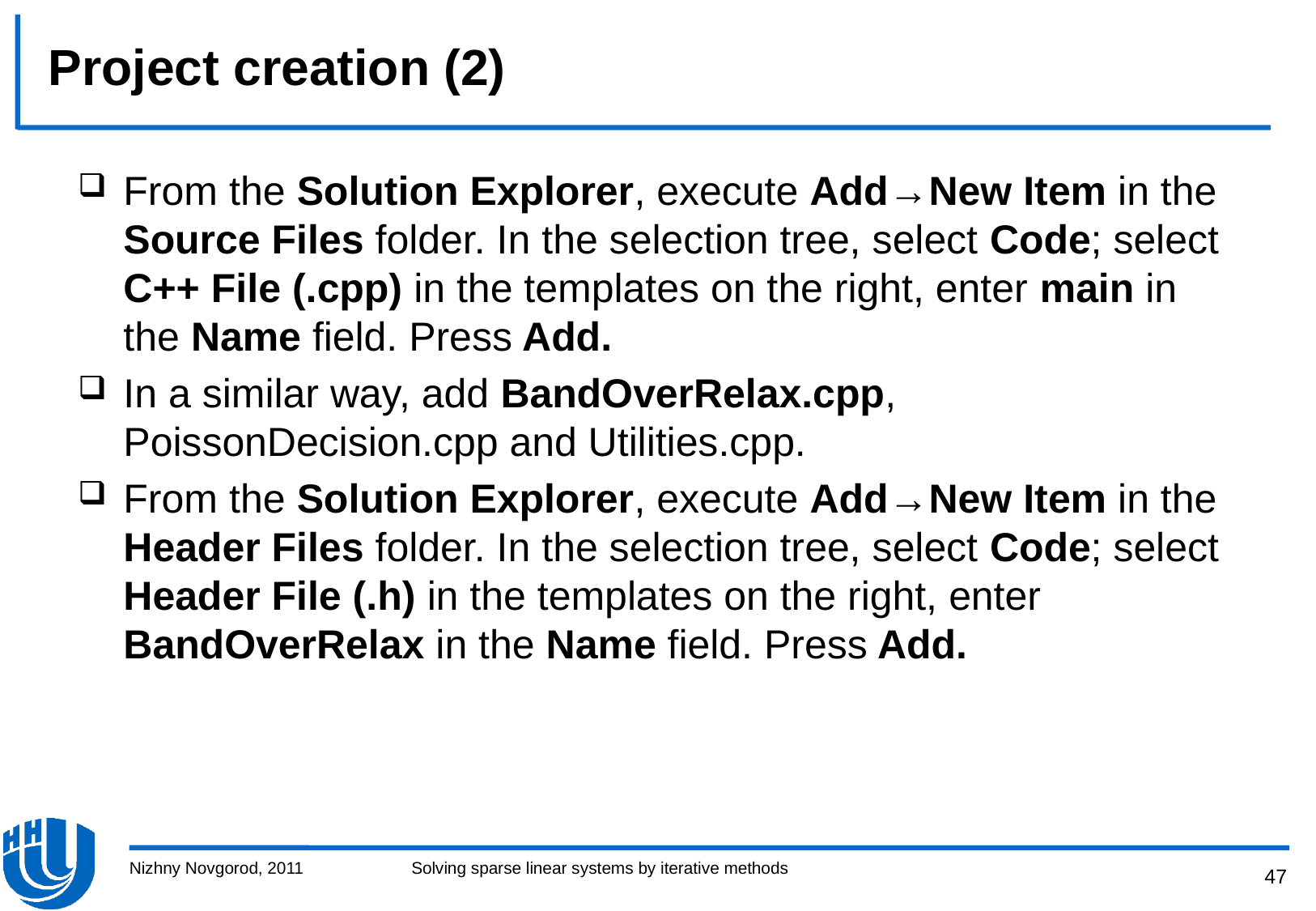

# Project creation (2)
From the Solution Explorer, execute Add→New Item in the Source Files folder. In the selection tree, select Code; select C++ File (.cpp) in the templates on the right, enter main in the Name field. Press Add.
In a similar way, add BandOverRelax.cpp, PoissonDecision.cpp and Utilities.cpp.
From the Solution Explorer, execute Add→New Item in the Header Files folder. In the selection tree, select Code; select Header File (.h) in the templates on the right, enter BandOverRelax in the Name field. Press Add.

Nizhny Novgorod, 2011
Solving sparse linear systems by iterative methods